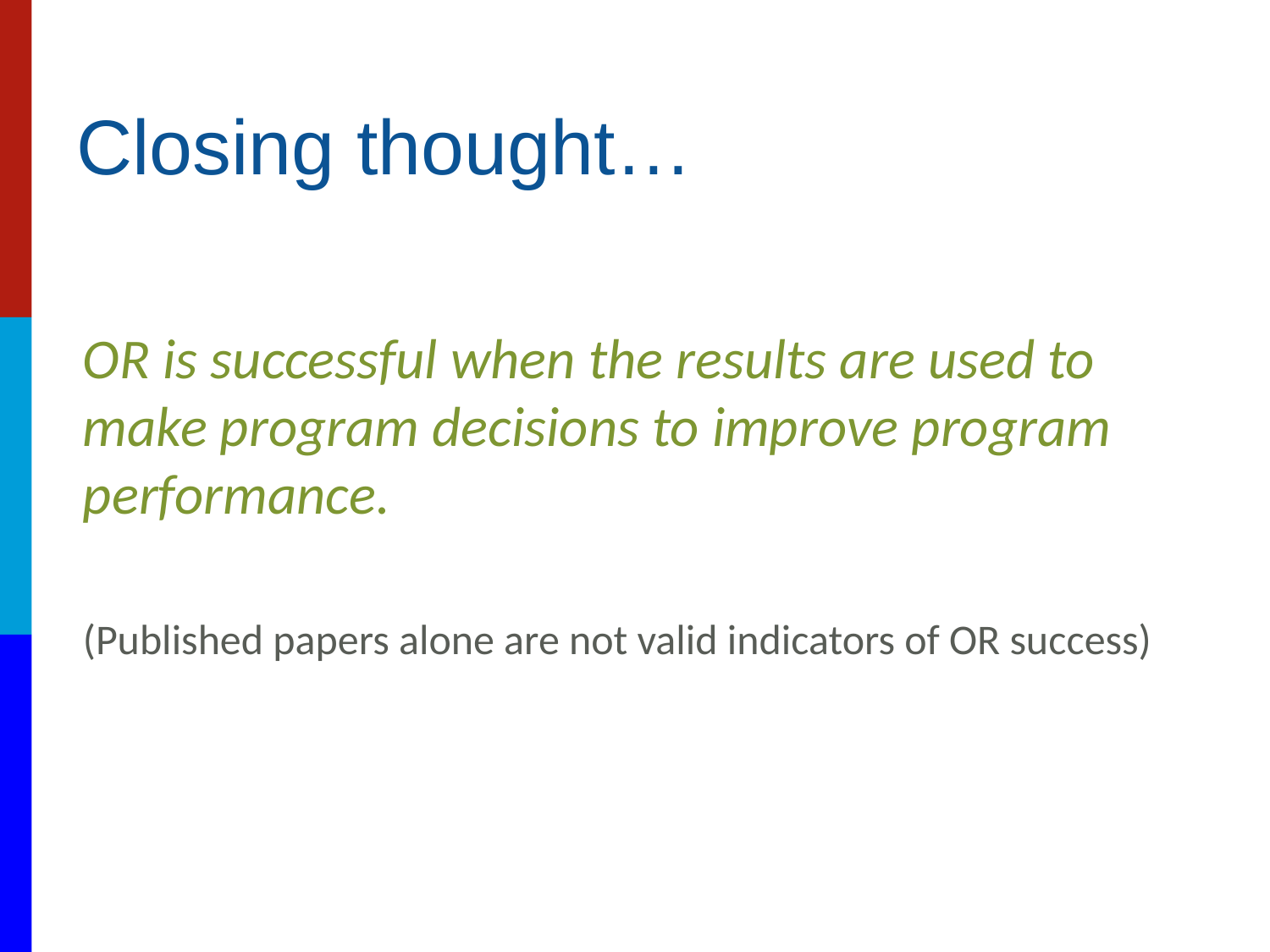

# Closing thought…
OR is successful when the results are used to make program decisions to improve program performance.

(Published papers alone are not valid indicators of OR success)